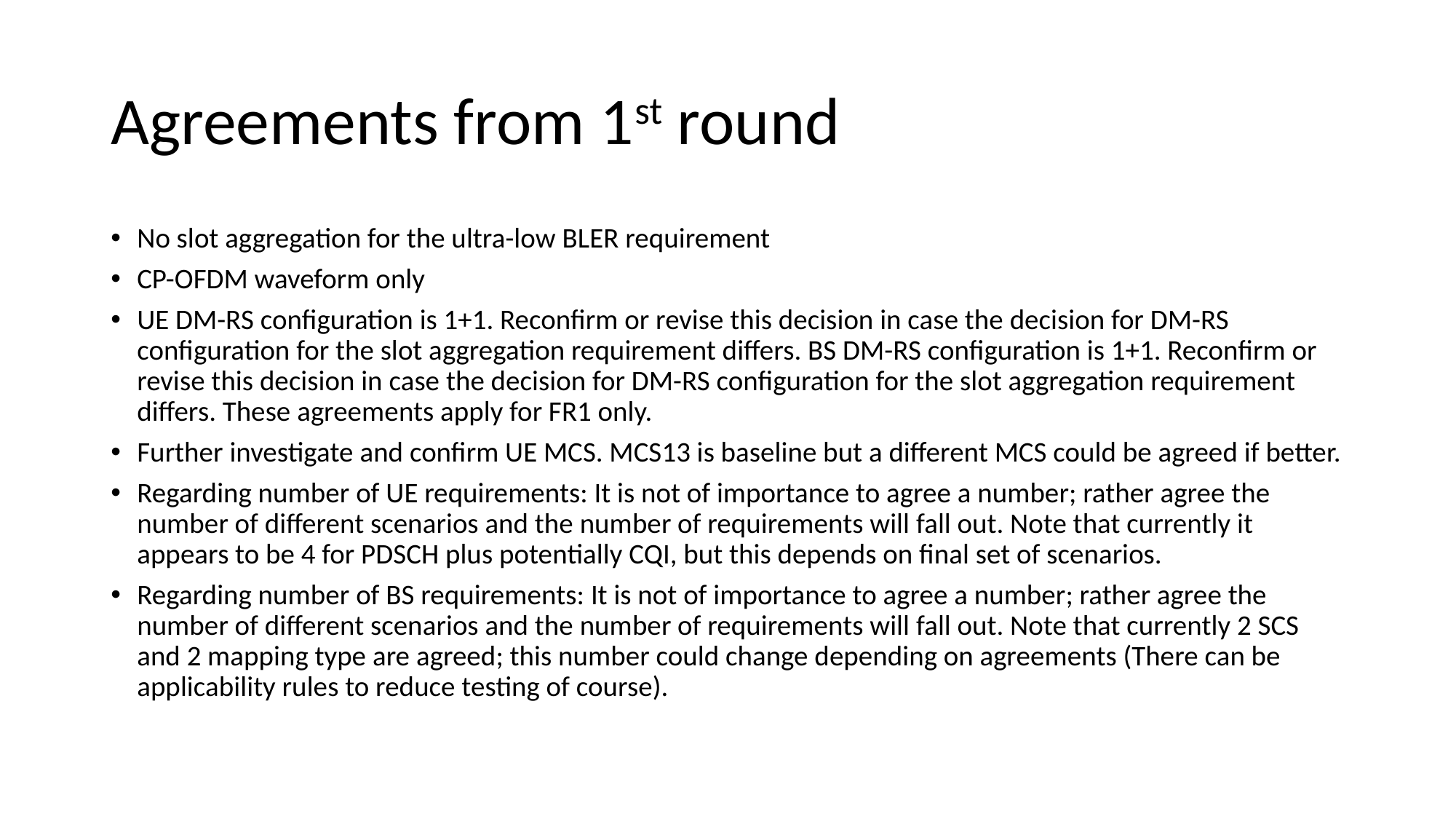

# Agreements from 1st round
No slot aggregation for the ultra-low BLER requirement
CP-OFDM waveform only
UE DM-RS configuration is 1+1. Reconfirm or revise this decision in case the decision for DM-RS configuration for the slot aggregation requirement differs. BS DM-RS configuration is 1+1. Reconfirm or revise this decision in case the decision for DM-RS configuration for the slot aggregation requirement differs. These agreements apply for FR1 only.
Further investigate and confirm UE MCS. MCS13 is baseline but a different MCS could be agreed if better.
Regarding number of UE requirements: It is not of importance to agree a number; rather agree the number of different scenarios and the number of requirements will fall out. Note that currently it appears to be 4 for PDSCH plus potentially CQI, but this depends on final set of scenarios.
Regarding number of BS requirements: It is not of importance to agree a number; rather agree the number of different scenarios and the number of requirements will fall out. Note that currently 2 SCS and 2 mapping type are agreed; this number could change depending on agreements (There can be applicability rules to reduce testing of course).